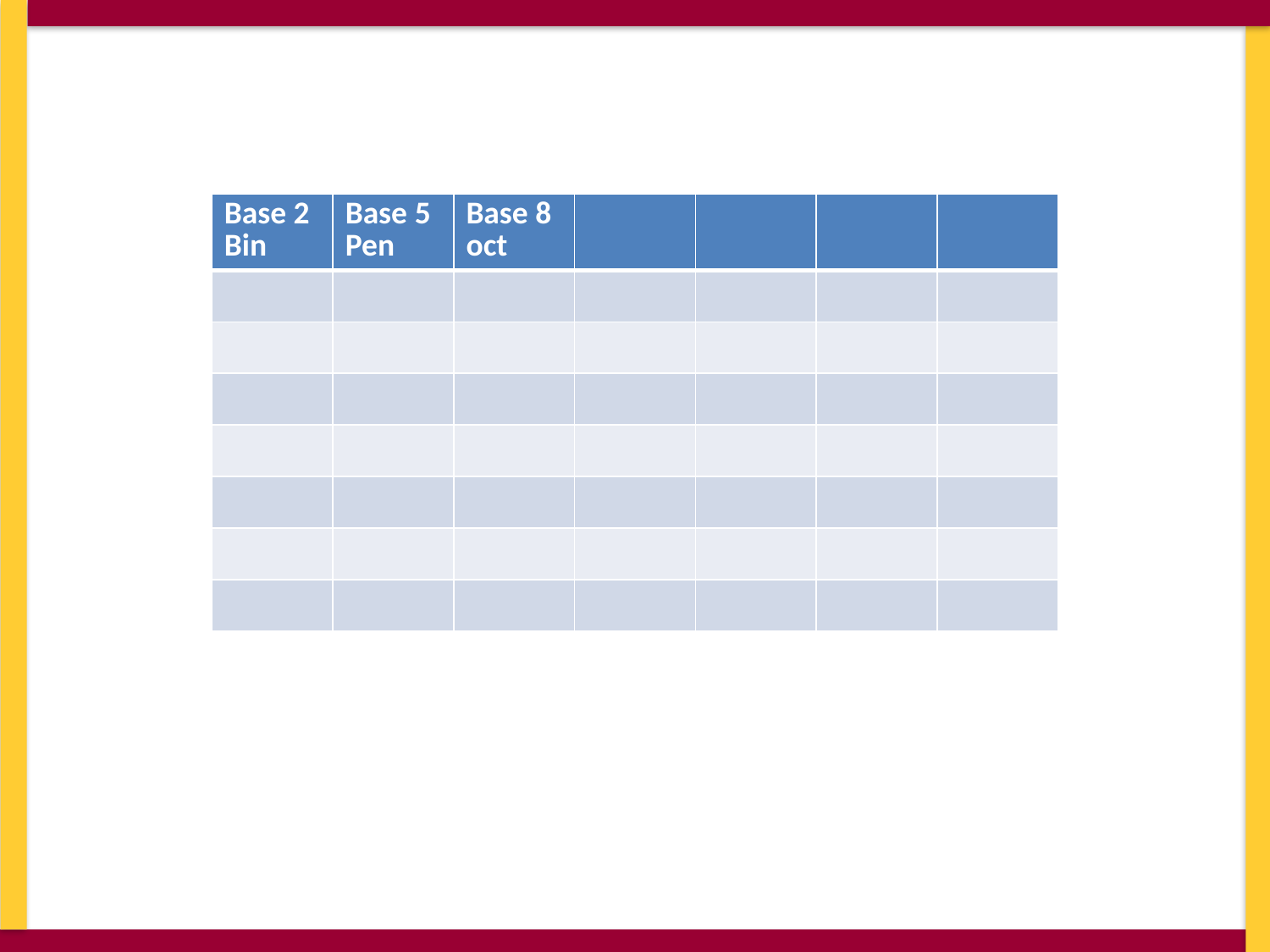

| Base 2 Bin | Base 5 Pen | Base 8 oct |  |  |  |  |
| --- | --- | --- | --- | --- | --- | --- |
|  |  |  |  |  |  |  |
|  |  |  |  |  |  |  |
|  |  |  |  |  |  |  |
|  |  |  |  |  |  |  |
|  |  |  |  |  |  |  |
|  |  |  |  |  |  |  |
|  |  |  |  |  |  |  |
#